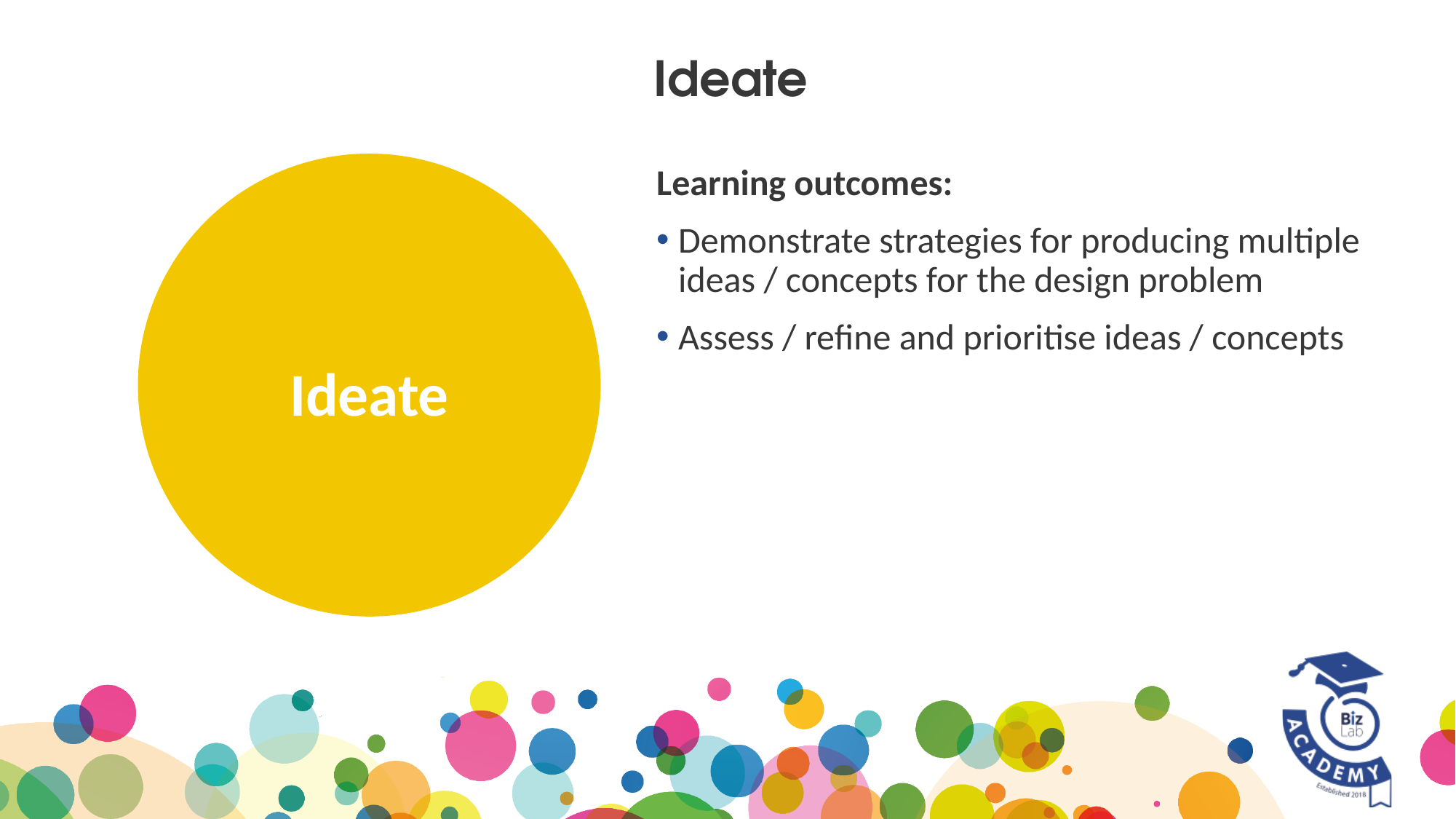

# Ideate

Learning outcomes:
Demonstrate strategies for producing multiple ideas / concepts for the design problem
Assess / refine and prioritise ideas / concepts
Ideate